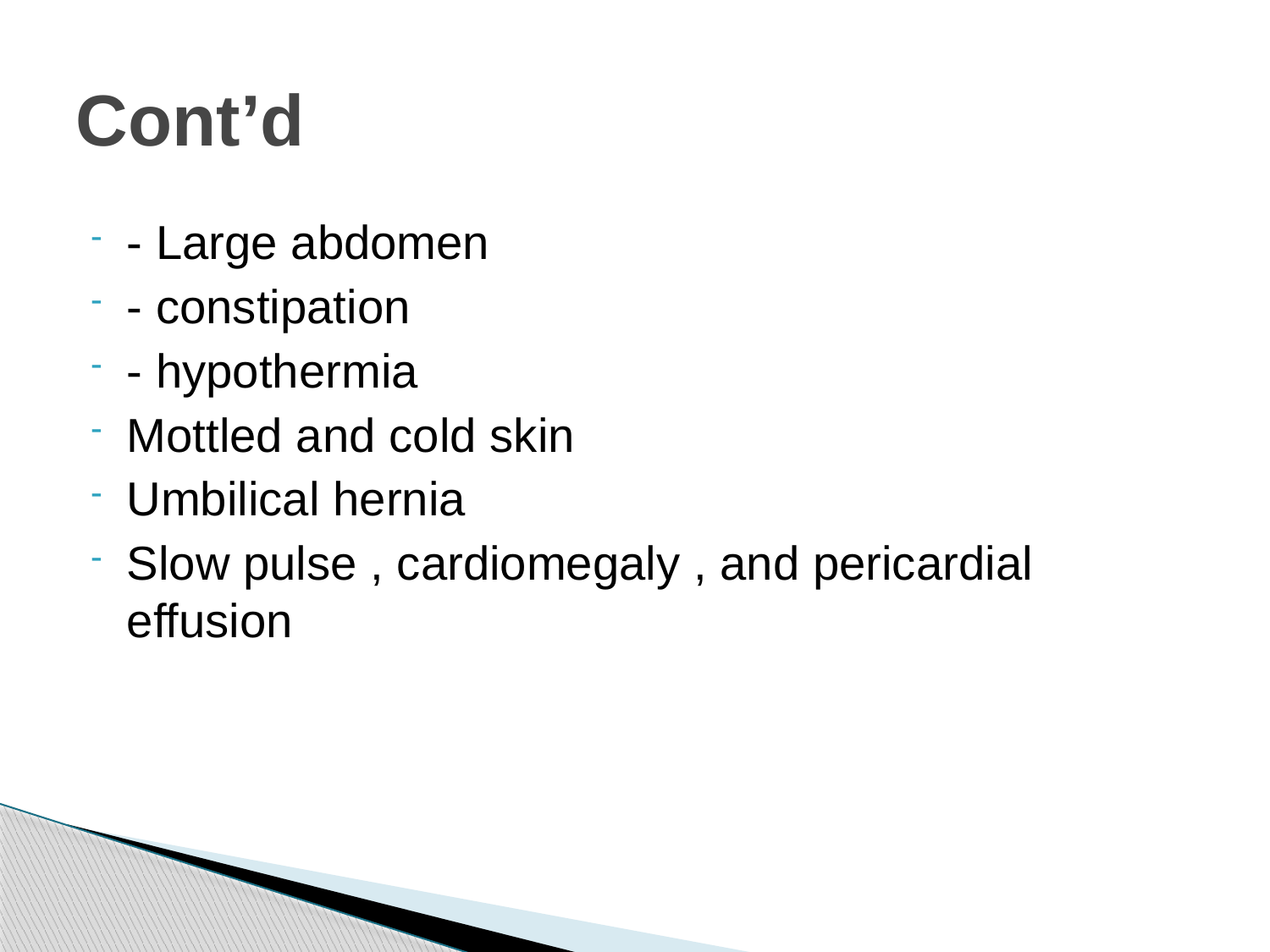

# Cont’d
- Large abdomen
- constipation
- hypothermia
Mottled and cold skin
Umbilical hernia
Slow pulse , cardiomegaly , and pericardial effusion